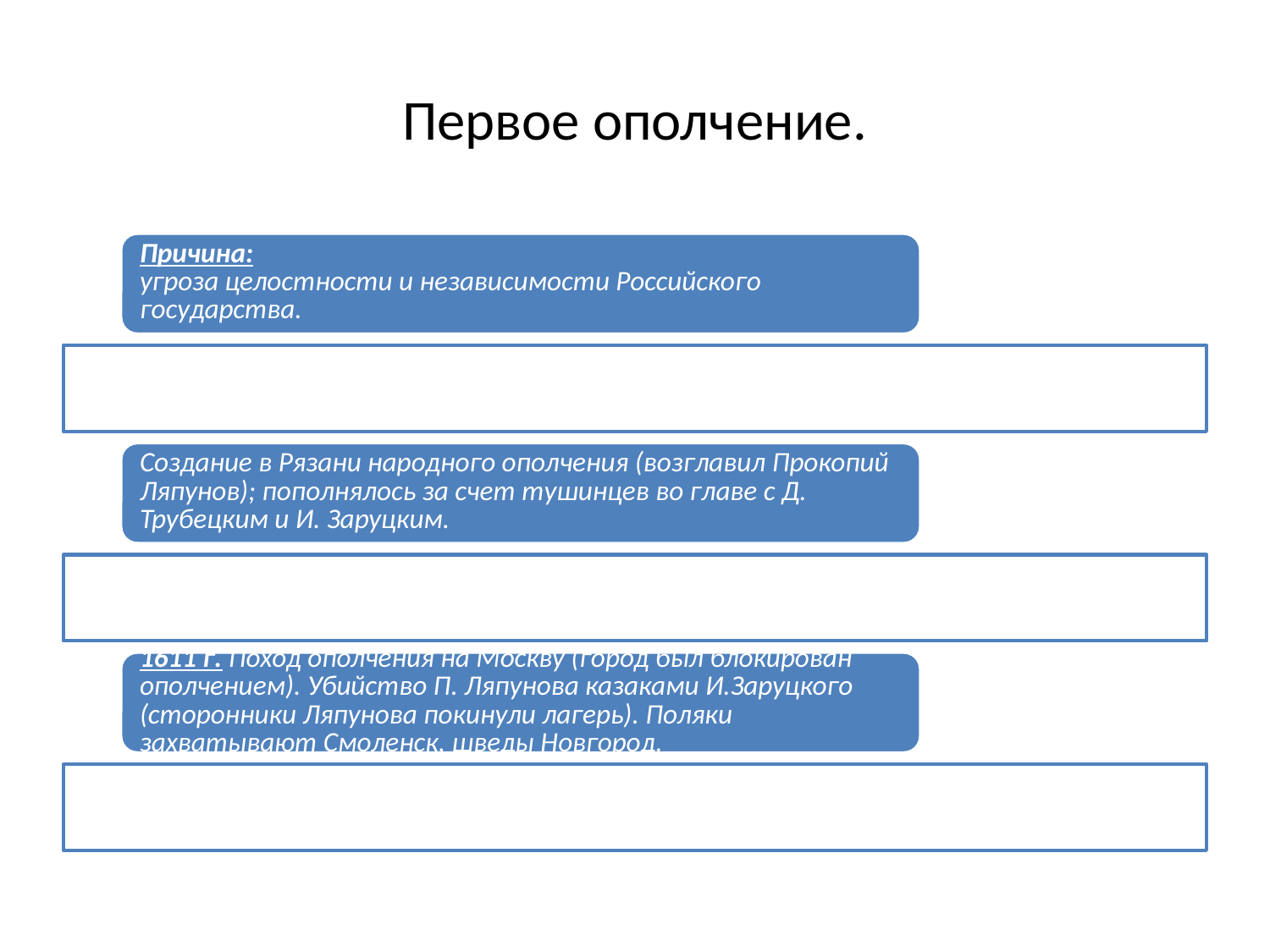

# Первое ополчение.
Причина:
угроза целостности и независимости Российского государства.
Создание в Рязани народного ополчения (возглавил Прокопий Ляпунов); пополнялось за счет тушинцев во главе с Д. Трубецким и И. Заруцким.
1611 г. Поход ополчения на Москву (город был блокирован ополчением). Убийство П. Ляпунова казаками И.Заруцкого (сторонники Ляпунова покинули лагерь). Поляки захватывают Смоленск, шведы Новгород.